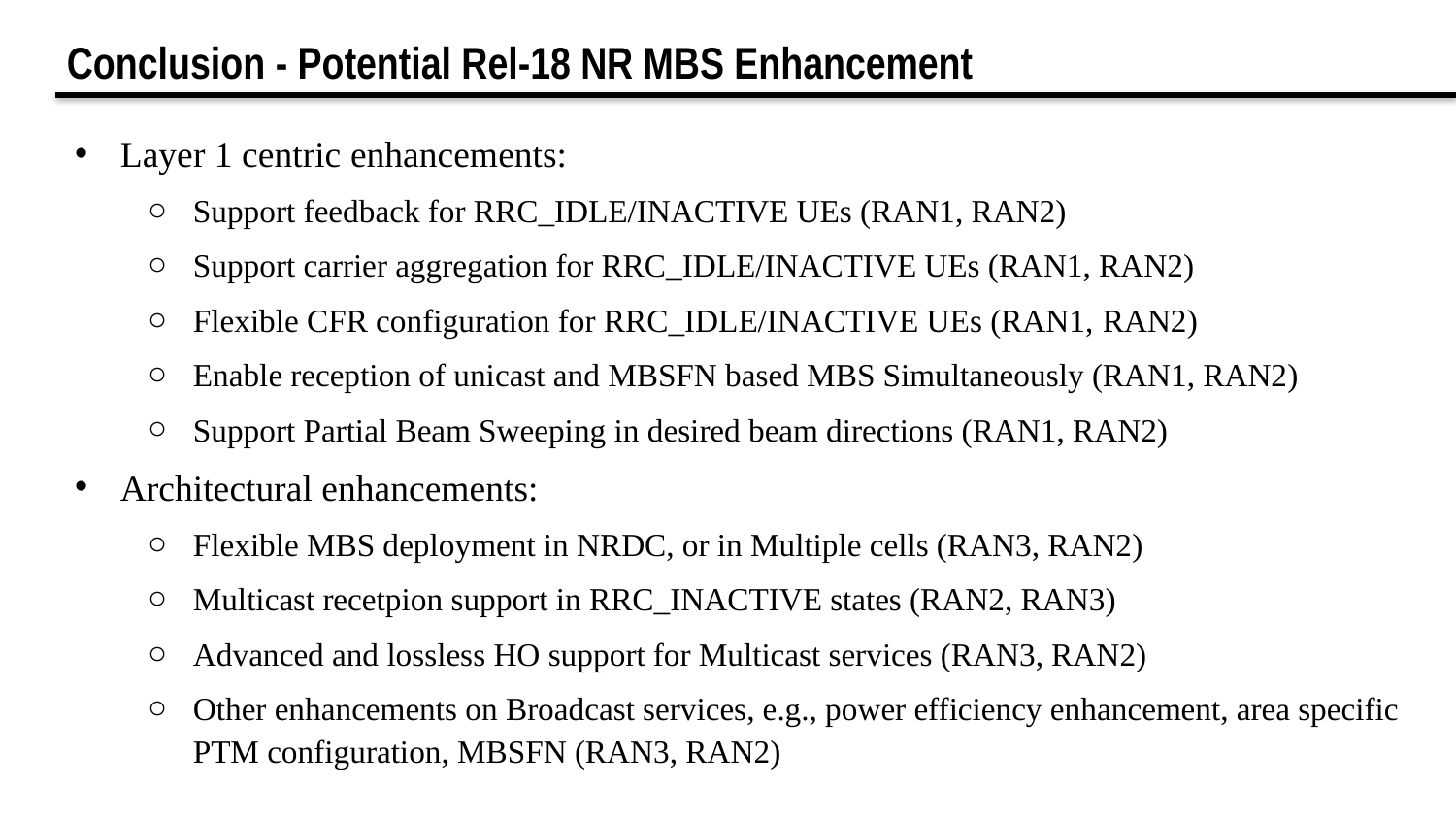

Conclusion - Potential Rel-18 NR MBS Enhancement
Layer 1 centric enhancements:
Support feedback for RRC_IDLE/INACTIVE UEs (RAN1, RAN2)
Support carrier aggregation for RRC_IDLE/INACTIVE UEs (RAN1, RAN2)
Flexible CFR configuration for RRC_IDLE/INACTIVE UEs (RAN1, RAN2)
Enable reception of unicast and MBSFN based MBS Simultaneously (RAN1, RAN2)
Support Partial Beam Sweeping in desired beam directions (RAN1, RAN2)
Architectural enhancements:
Flexible MBS deployment in NRDC, or in Multiple cells (RAN3, RAN2)
Multicast recetpion support in RRC_INACTIVE states (RAN2, RAN3)
Advanced and lossless HO support for Multicast services (RAN3, RAN2)
Other enhancements on Broadcast services, e.g., power efficiency enhancement, area specific PTM configuration, MBSFN (RAN3, RAN2)